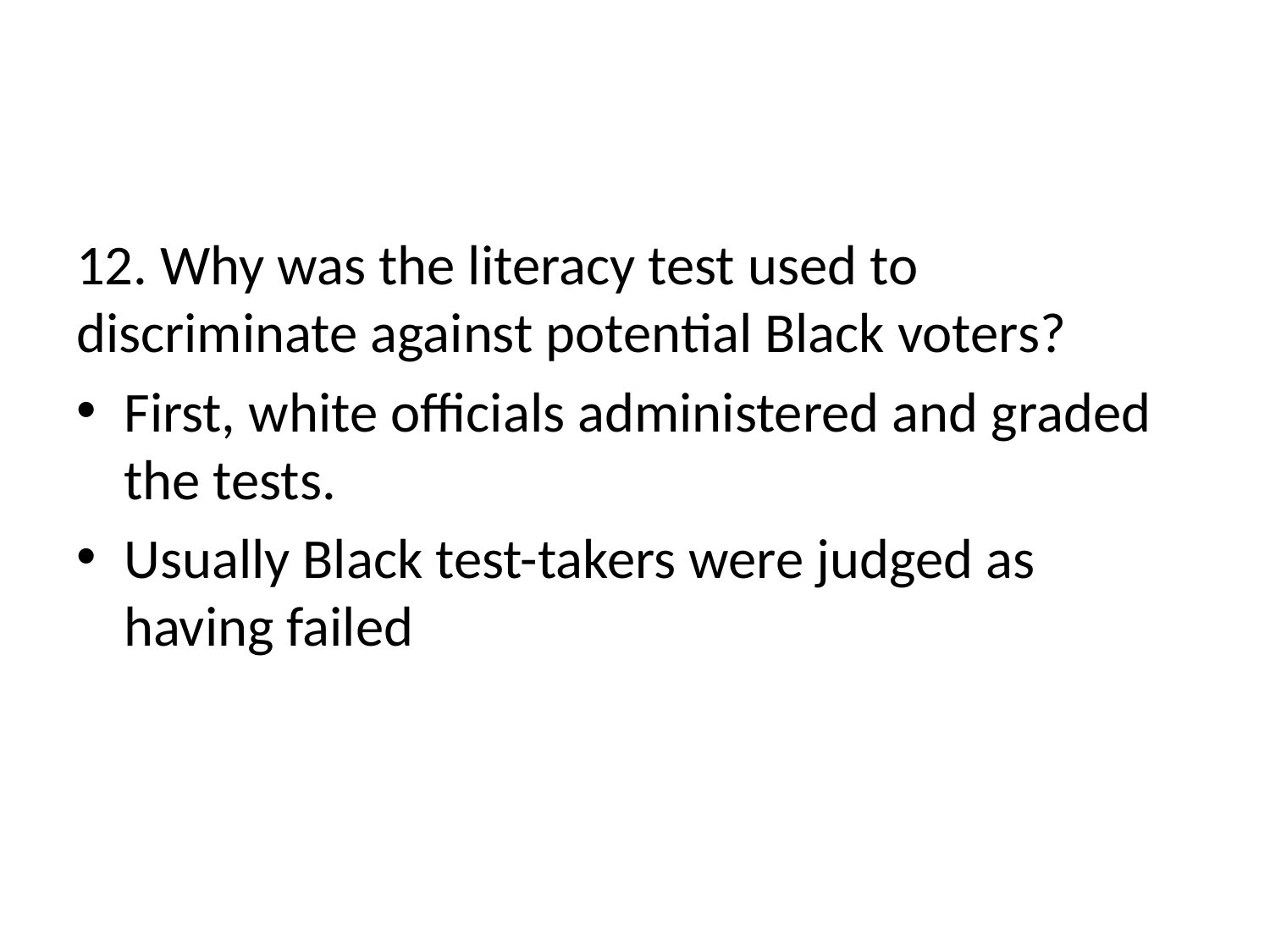

#
12. Why was the literacy test used to discriminate against potential Black voters?
First, white officials administered and graded the tests.
Usually Black test-takers were judged as having failed